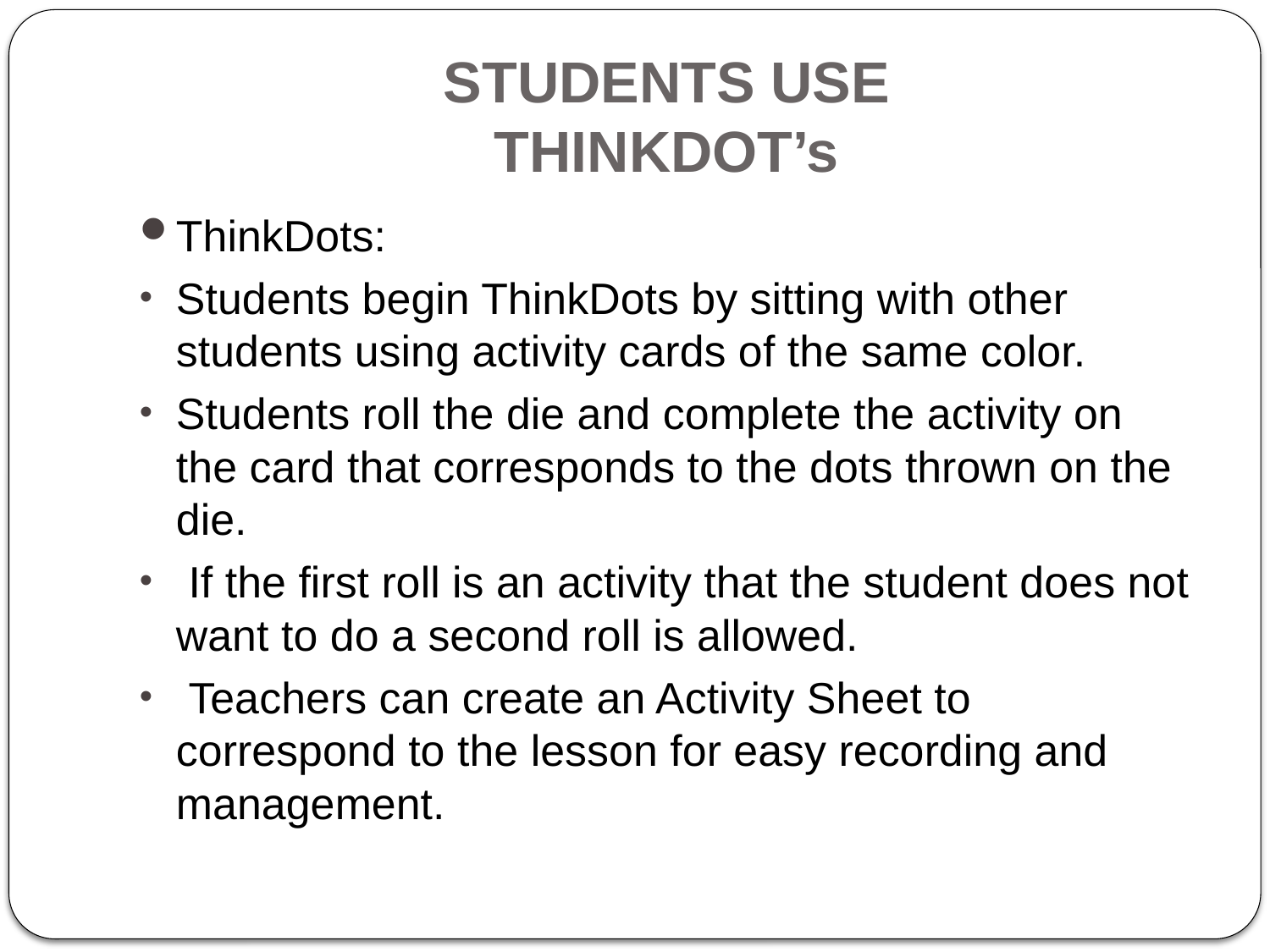

# STUDENTS USE THINKDOT’s
ThinkDots:
Students begin ThinkDots by sitting with other students using activity cards of the same color.
Students roll the die and complete the activity on the card that corresponds to the dots thrown on the die.
 If the first roll is an activity that the student does not want to do a second roll is allowed.
 Teachers can create an Activity Sheet to correspond to the lesson for easy recording and management.